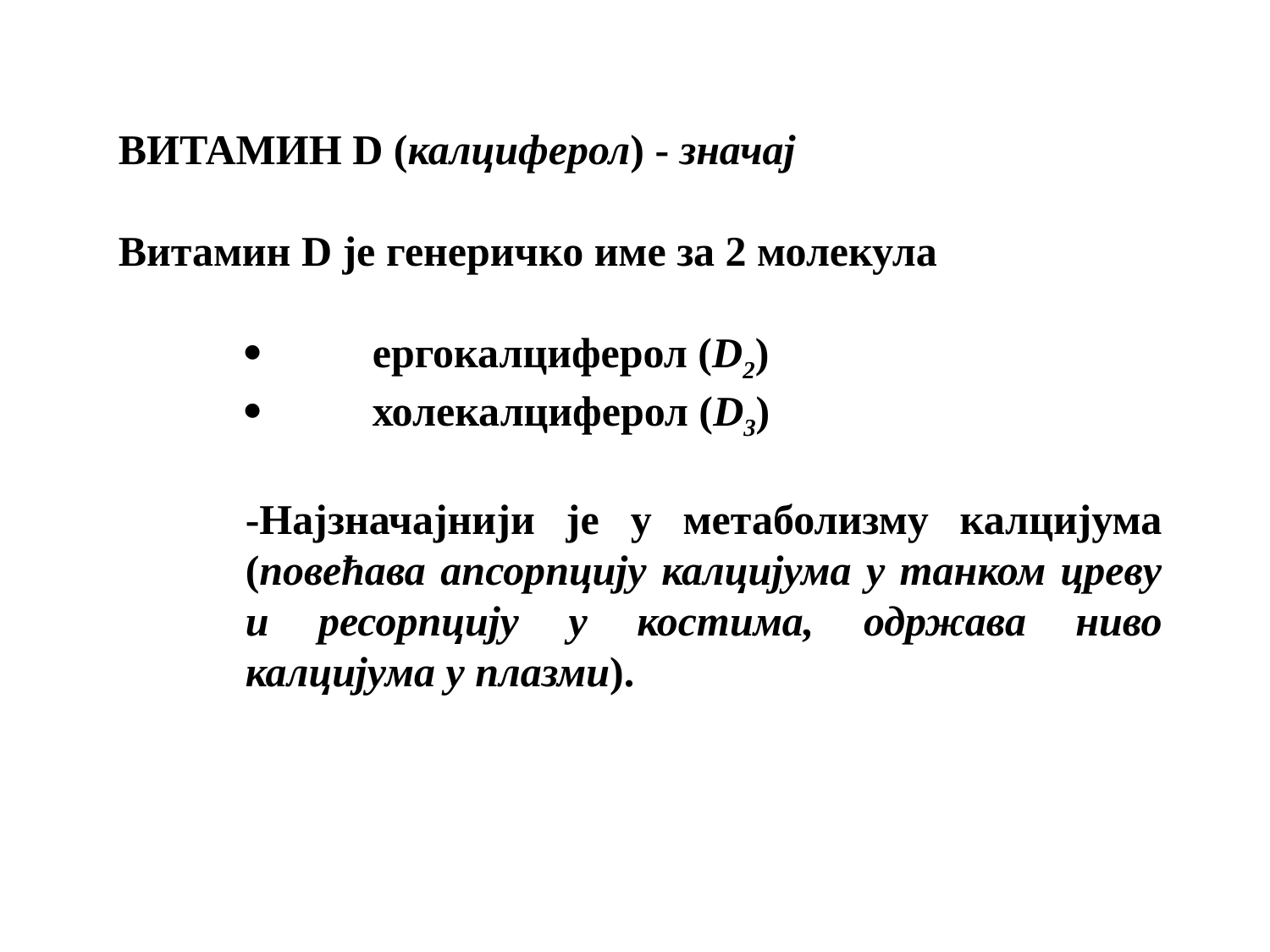

ВИТАМИН D (калциферол) - значај

Витамин D је генеричко име за 2 молекула

•	ергокалциферол (D2)
•	холекалциферол (D3)

-Најзначајнији је у метаболизму калцијума (повећава апсорпцију калцијума у танком цреву и ресорпцију у костима, одржава ниво калцијума у плазми).